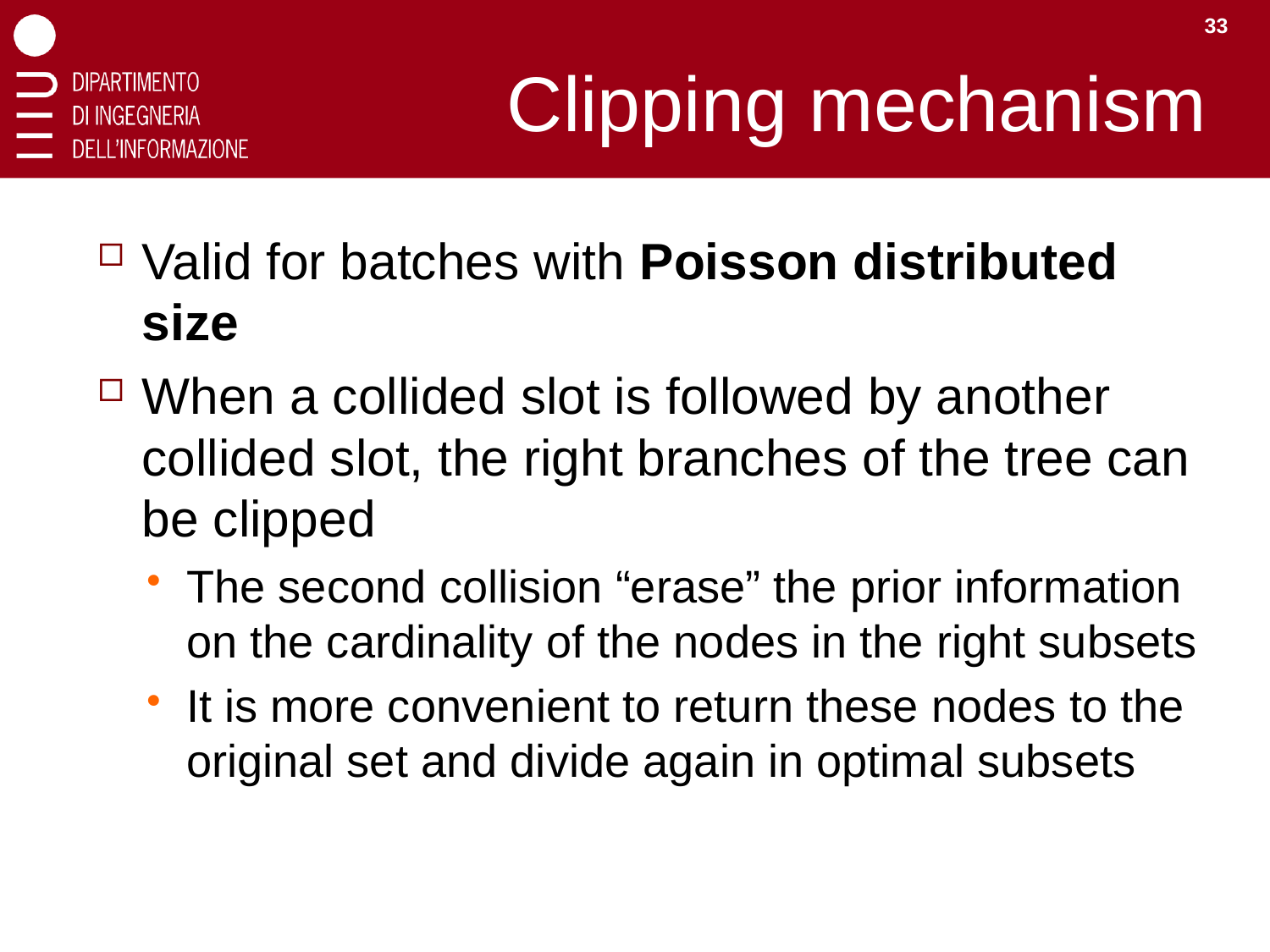

33
# Clipping mechanism
Valid for batches with Poisson distributed size
When a collided slot is followed by another collided slot, the right branches of the tree can be clipped
The second collision “erase” the prior information on the cardinality of the nodes in the right subsets
It is more convenient to return these nodes to the original set and divide again in optimal subsets